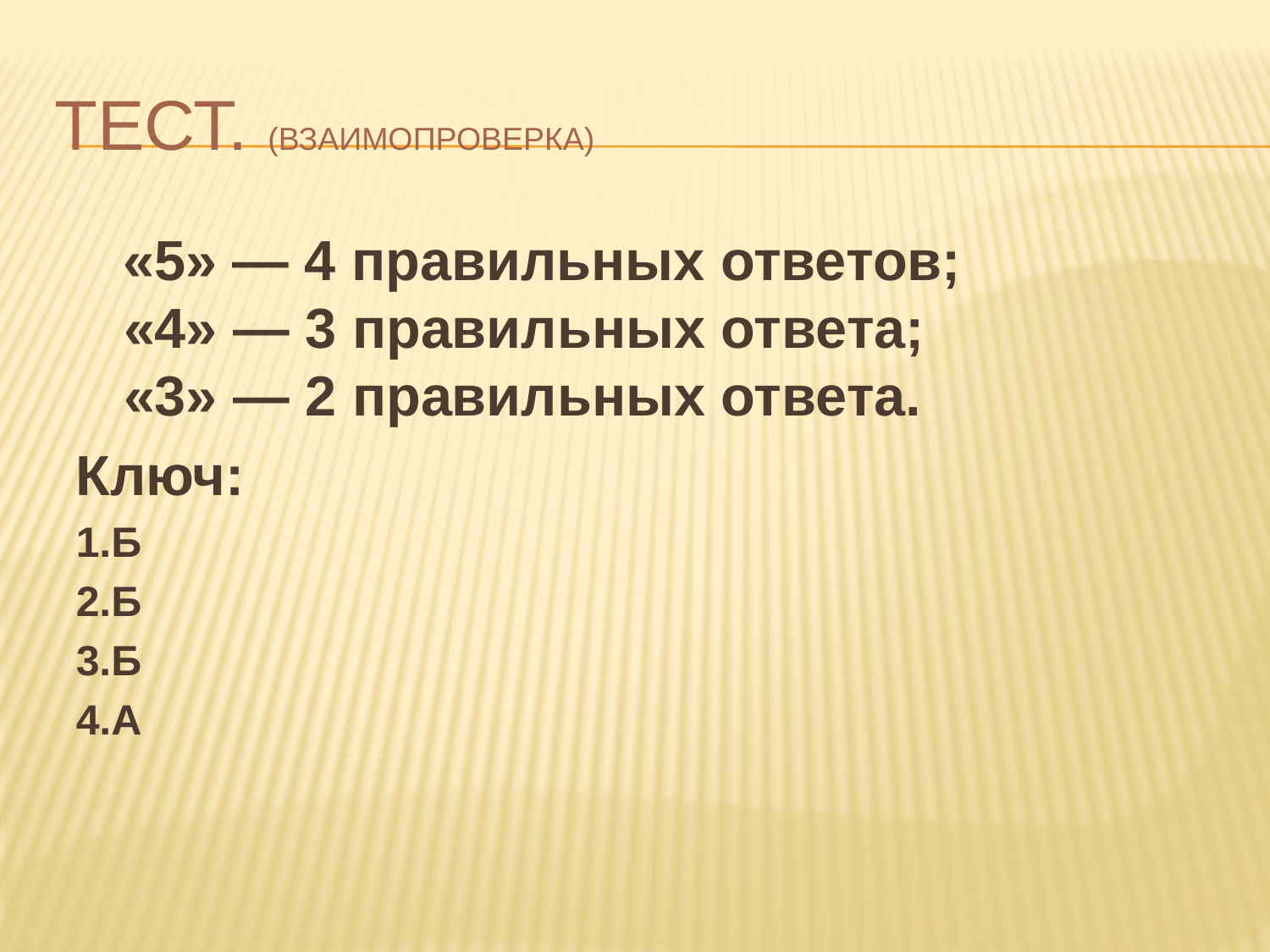

# Тест. (взаимопроверка)
   «5» — 4 правильных ответов; 
«4» — 3 правильных ответа; 
«3» — 2 правильных ответа.
Ключ:
1.Б
2.Б
3.Б
4.А